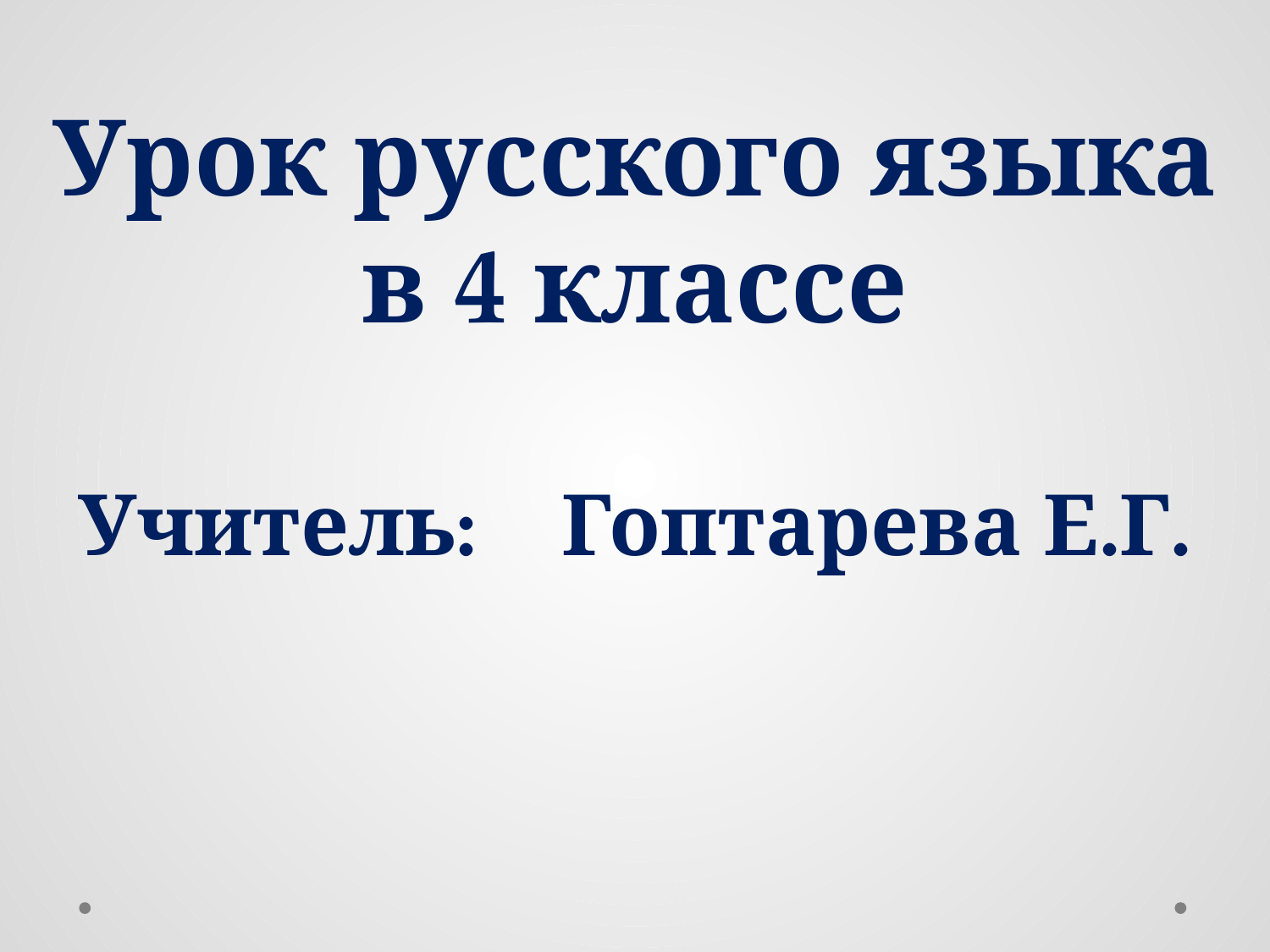

# Урок русского языка в 4 классе Учитель:    Гоптарева Е.Г.